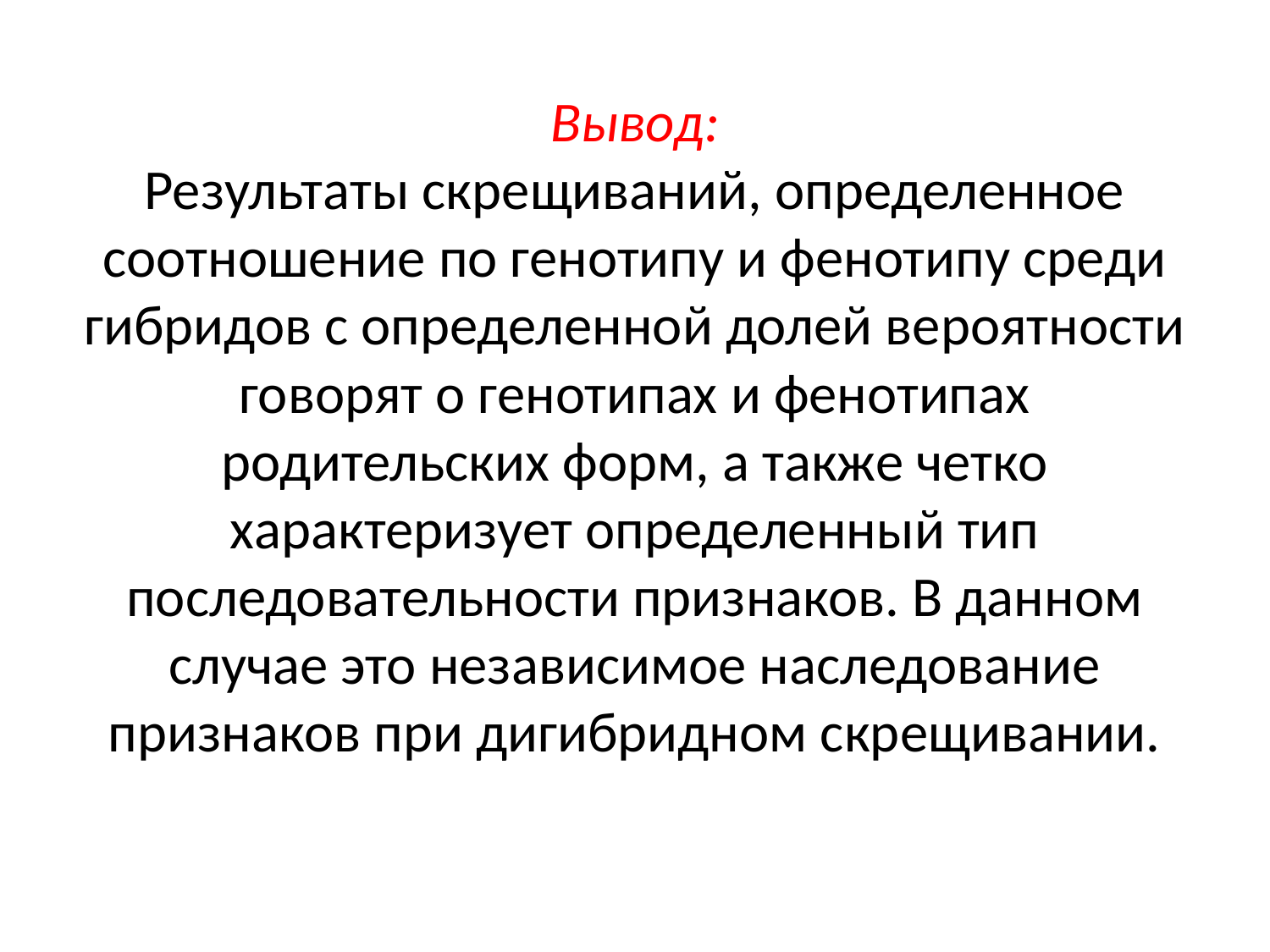

# Вывод: Результаты скрещиваний, определенное соотношение по генотипу и фенотипу среди гибридов с определенной долей вероятности говорят о генотипах и фенотипах родительских форм, а также четко характеризует определенный тип последовательности признаков. В данном случае это независимое наследование признаков при дигибридном скрещивании.